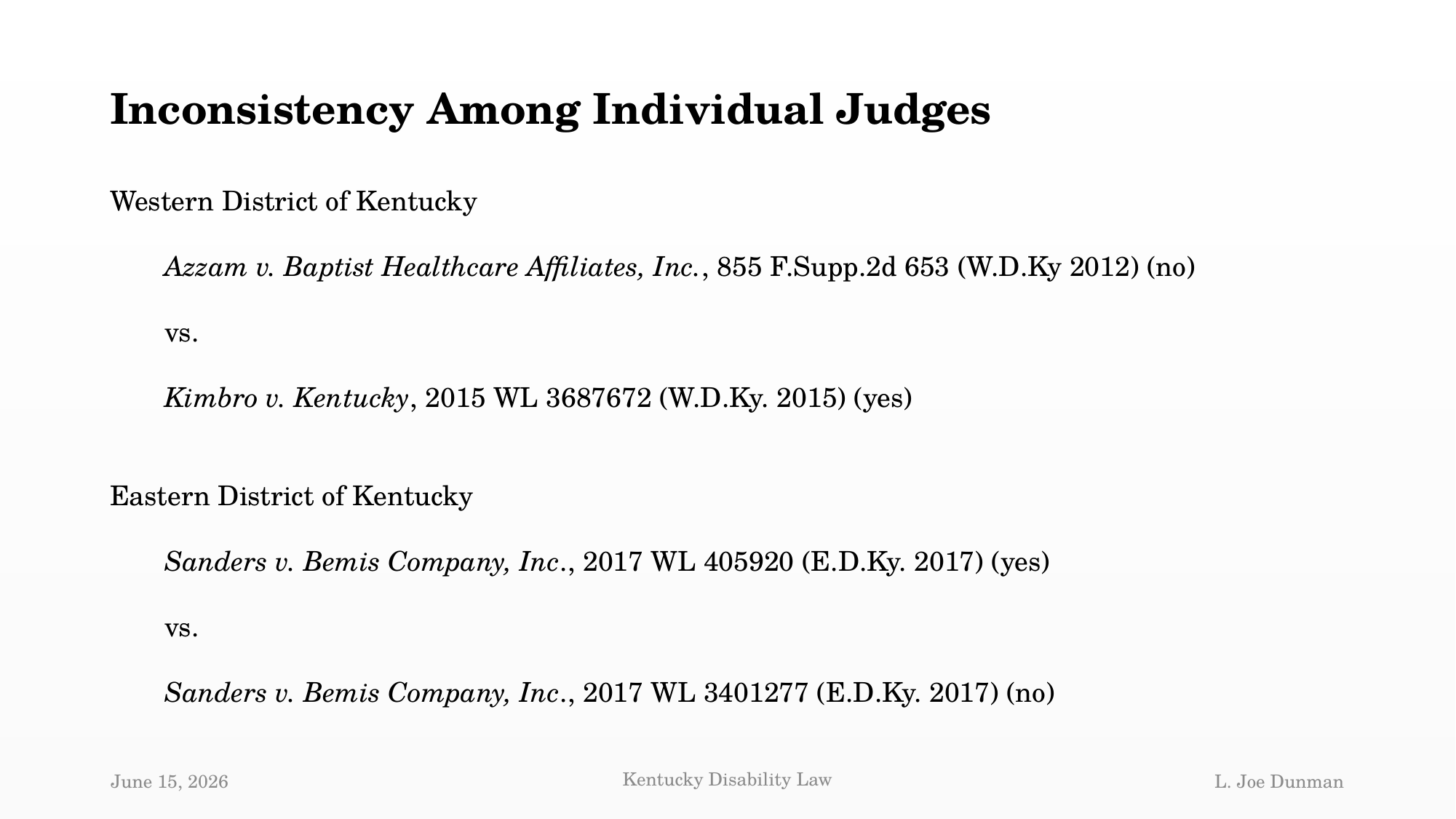

Inconsistency Among Individual Judges

Western District of Kentucky

Azzam v. Baptist Healthcare Affiliates, Inc., 855 F.Supp.2d 653 (W.D.Ky 2012) (no)

vs.

Kimbro v. Kentucky, 2015 WL 3687672 (W.D.Ky. 2015) (yes)

Eastern District of Kentucky

Sanders v. Bemis Company, Inc., 2017 WL 405920 (E.D.Ky. 2017) (yes)

vs.

Sanders v. Bemis Company, Inc., 2017 WL 3401277 (E.D.Ky. 2017) (no)

June 15, 2026
Kentucky Disability Law
L. Joe Dunman